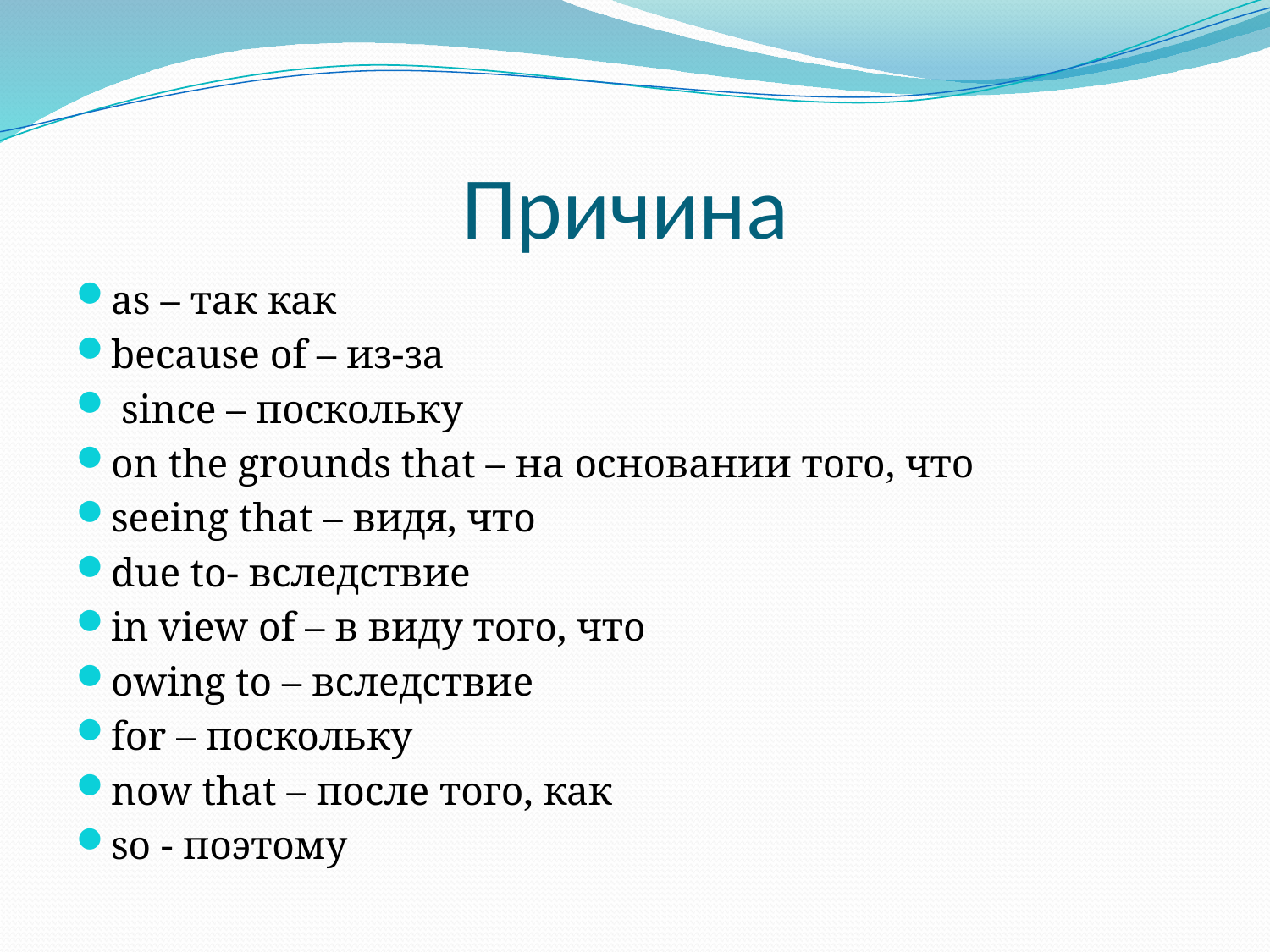

# Причина
as – так как
because of – из-за
 since – поскольку
on the grounds that – на основании того, что
seeing that – видя, что
due to- вследствие
in view of – в виду того, что
owing to – вследствие
for – поскольку
now that – после того, как
so - поэтому